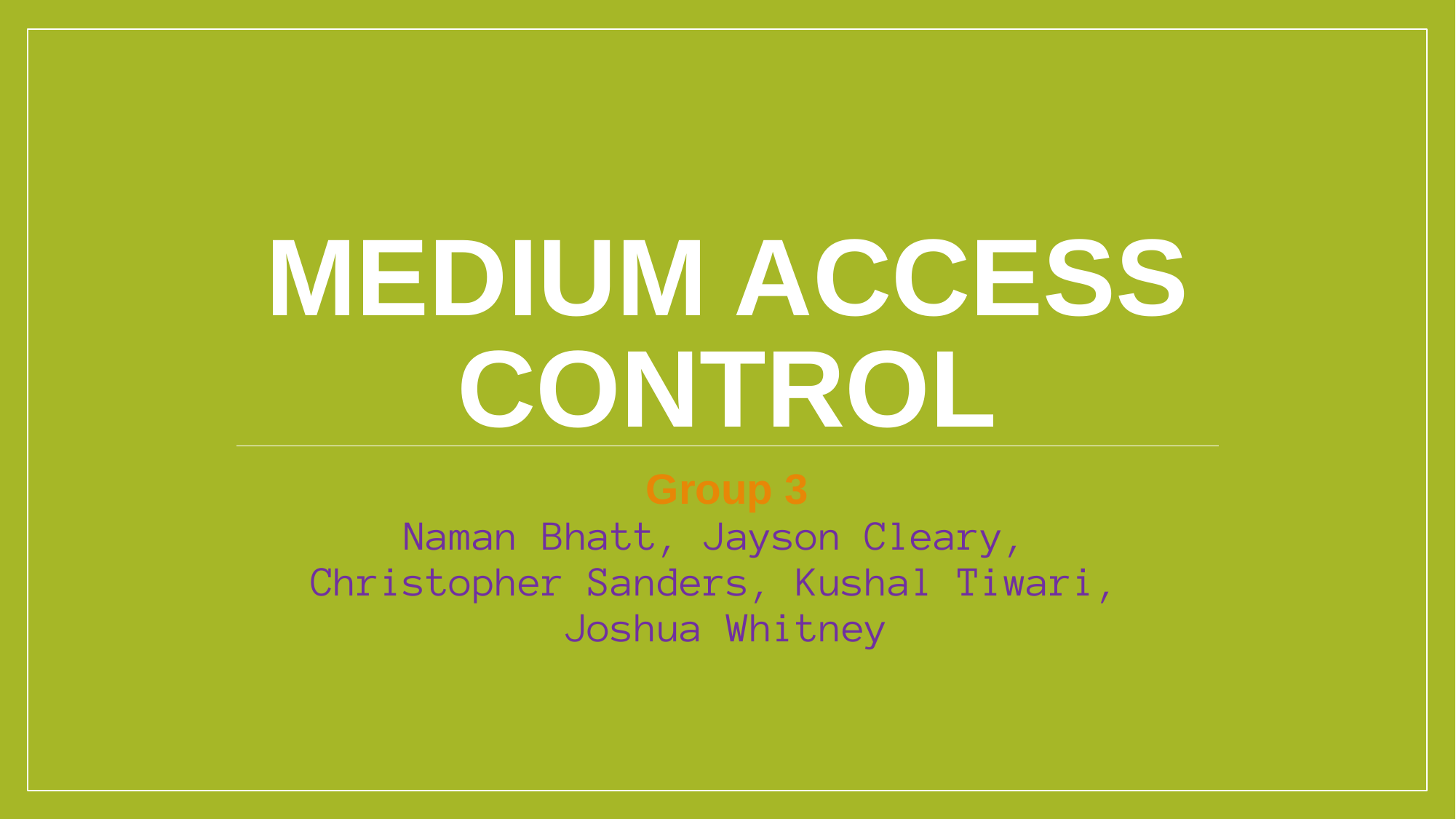

# Medium Access Control
Group 3
Naman Bhatt, Jayson Cleary,
Christopher Sanders, Kushal Tiwari,
Joshua Whitney